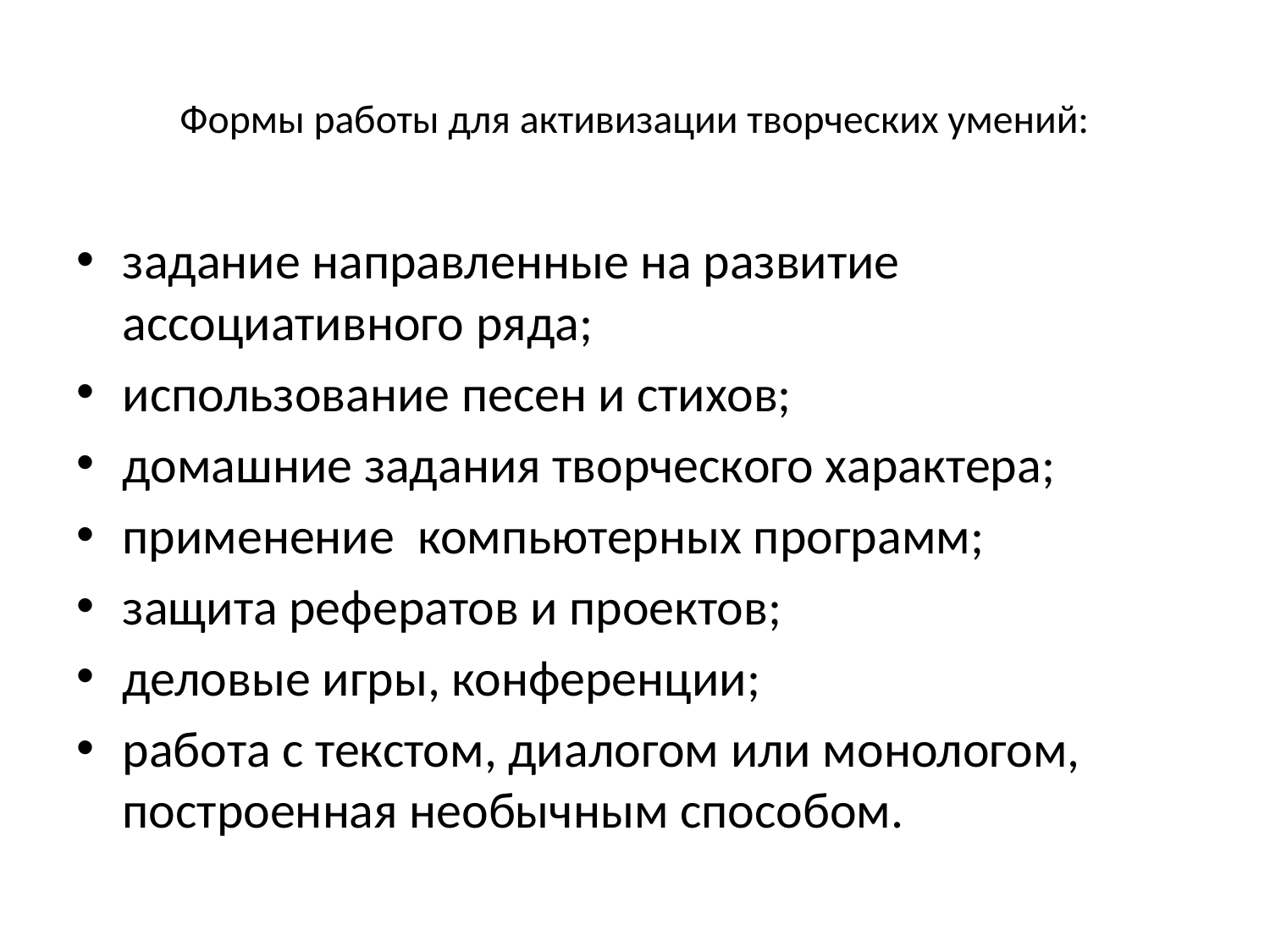

# Формы работы для активизации творческих умений:
задание направленные на развитие ассоциативного ряда;
использование песен и стихов;
домашние задания творческого характера;
применение  компьютерных программ;
защита рефератов и проектов;
деловые игры, конференции;
работа с текстом, диалогом или монологом, построенная необычным способом.